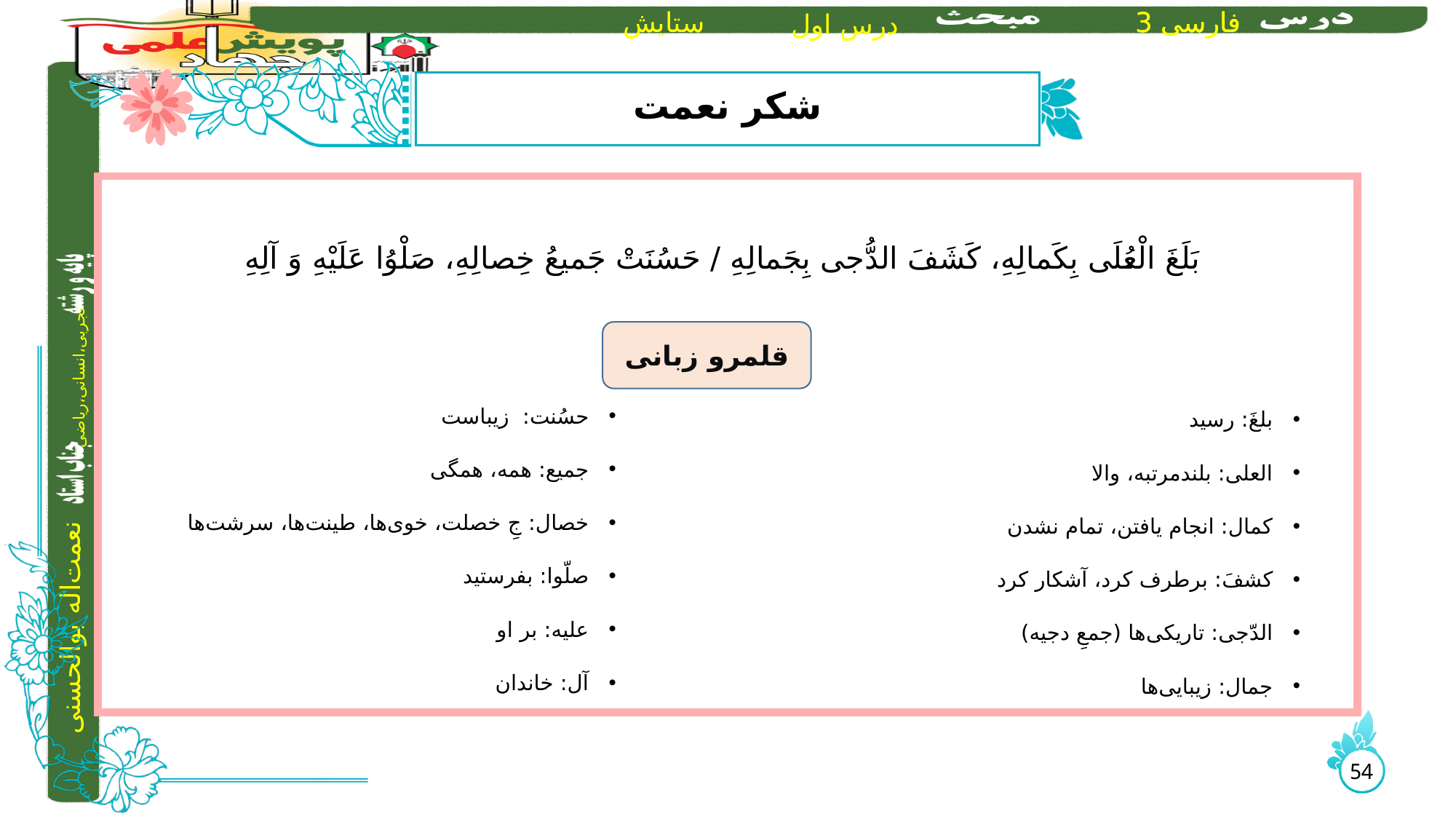

# شکر نعمت
بَلَغَ الْعُلَی بِکَمالِهِ، کَشَفَ الدُّجی بِجَمالِهِ / حَسُنَتْ جَمیعُ خِصالِهِ، صَلْوُا عَلَیْهِ وَ آلِهِ
حسُنت:  زیباست
جمیع: همه، همگی
خصال: جِ خصلت، خوی‌ها، طینت‌ها، سرشت‌ها
صلّوا: بفرستید
علیه: بر او
آل: خاندان

بلغَ: رسید
العلی: بلندمرتبه، والا
کمال: انجام یافتن، تمام نشدن
کشفَ: برطرف کرد، آشکار کرد
الدّجی: تاریکی‌ها (جمعِ دجیه)
جمال: زیبایی‌ها